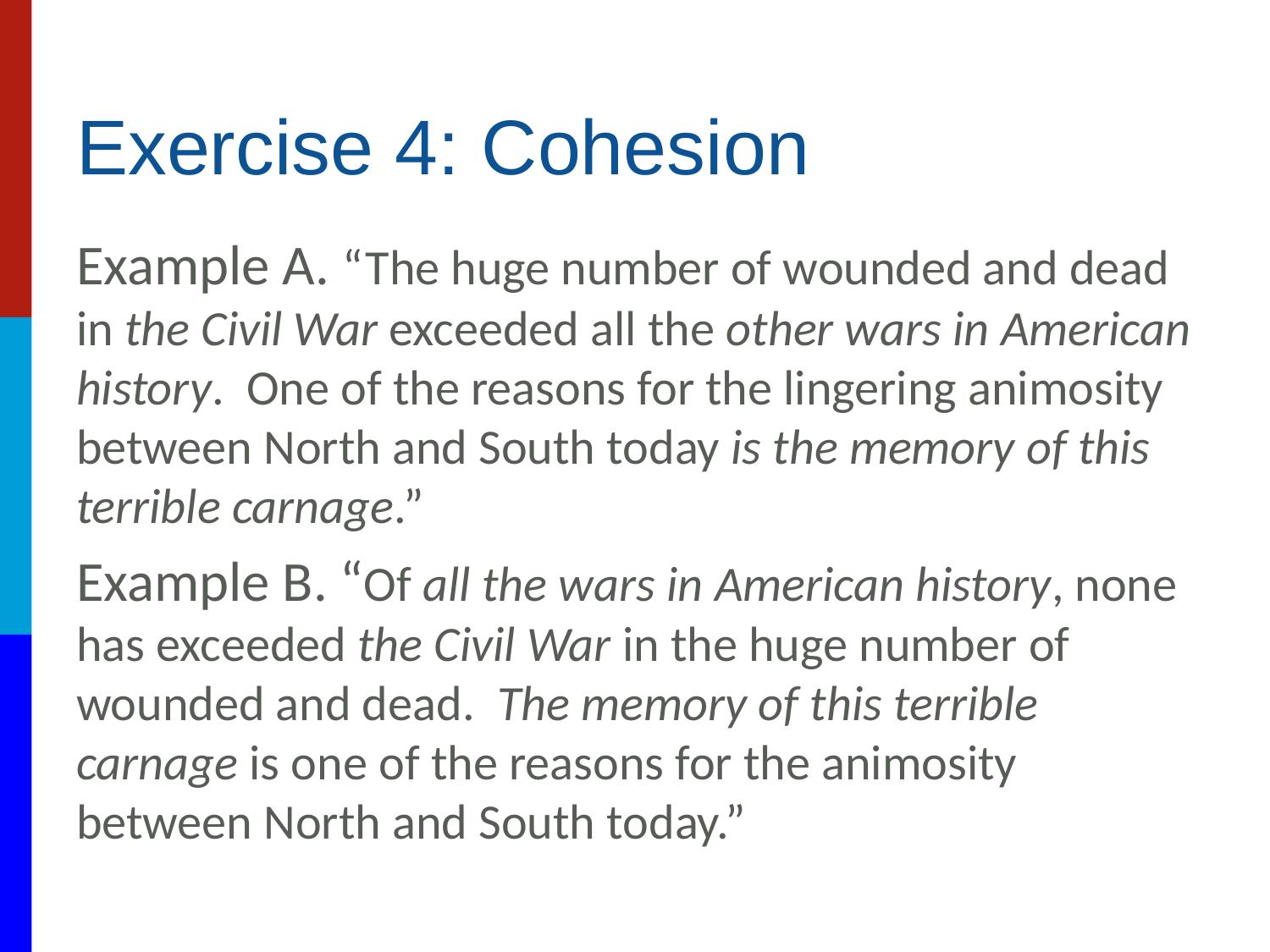

# Exercise 4: Cohesion
Example A. “The huge number of wounded and dead in the Civil War exceeded all the other wars in American history.  One of the reasons for the lingering animosity between North and South today is the memory of this terrible carnage.”
Example B. “Of all the wars in American history, none has exceeded the Civil War in the huge number of wounded and dead.  The memory of this terrible carnage is one of the reasons for the animosity between North and South today.”